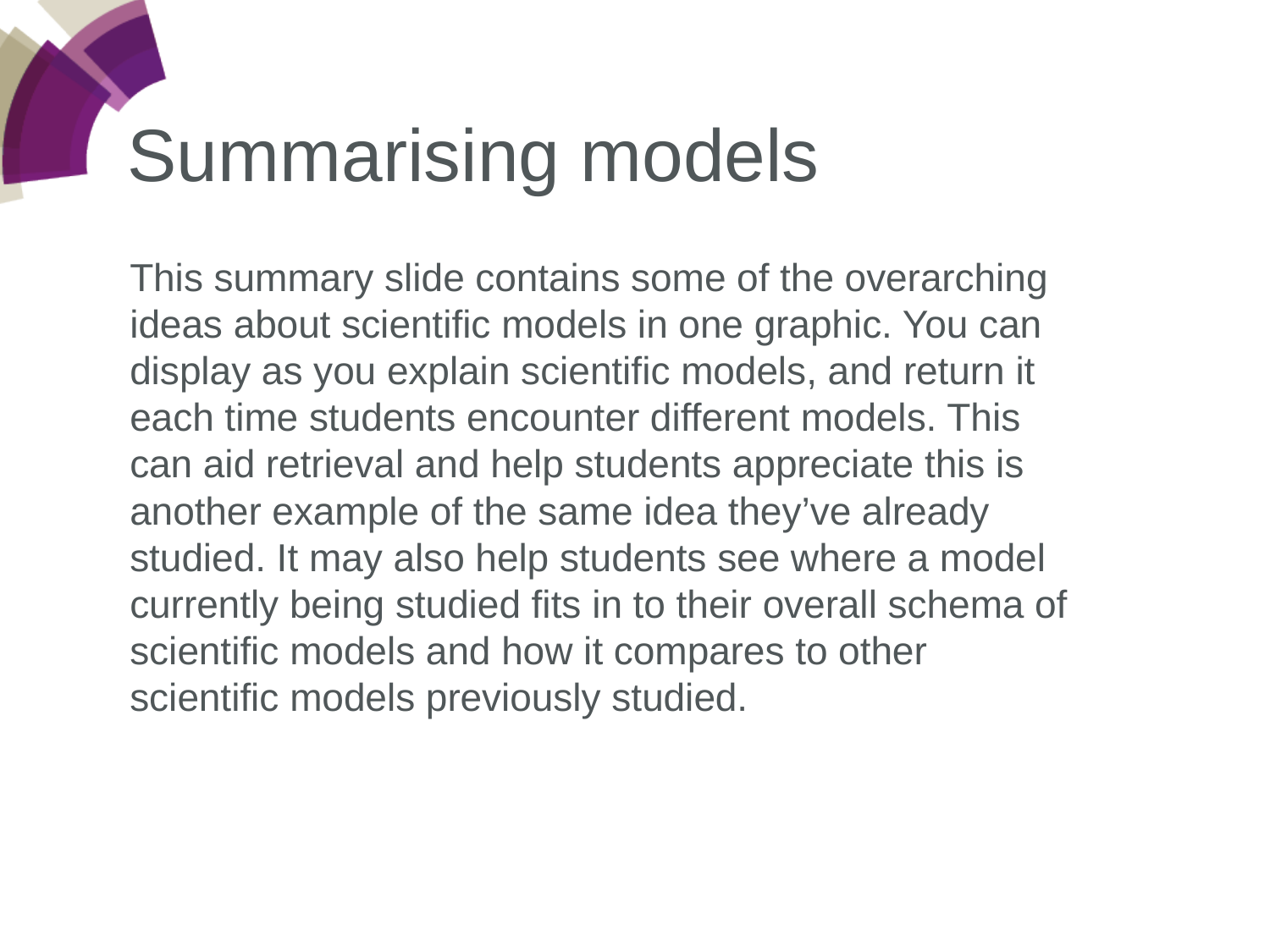

Summarising models
This summary slide contains some of the overarching ideas about scientific models in one graphic. You can display as you explain scientific models, and return it each time students encounter different models. This can aid retrieval and help students appreciate this is another example of the same idea they’ve already studied. It may also help students see where a model currently being studied fits in to their overall schema of scientific models and how it compares to other scientific models previously studied.